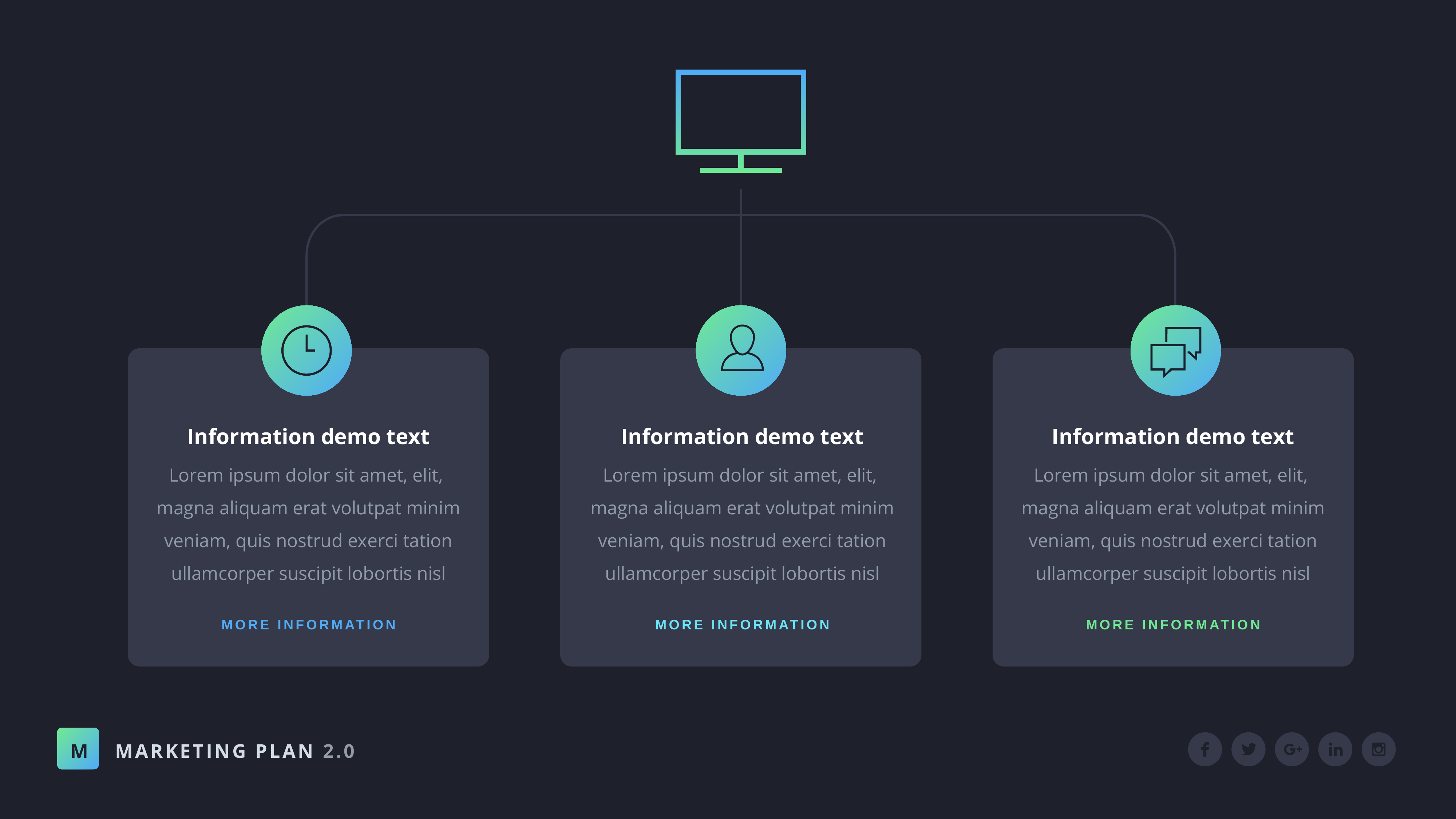

Information demo text
Lorem ipsum dolor sit amet, elit,  magna aliquam erat volutpat minim veniam, quis nostrud exerci tation ullamcorper suscipit lobortis nisl
MORE INFORMATION

Information demo text
Lorem ipsum dolor sit amet, elit,  magna aliquam erat volutpat minim veniam, quis nostrud exerci tation ullamcorper suscipit lobortis nisl
MORE INFORMATION

Information demo text
Lorem ipsum dolor sit amet, elit,  magna aliquam erat volutpat minim veniam, quis nostrud exerci tation ullamcorper suscipit lobortis nisl
MORE INFORMATION